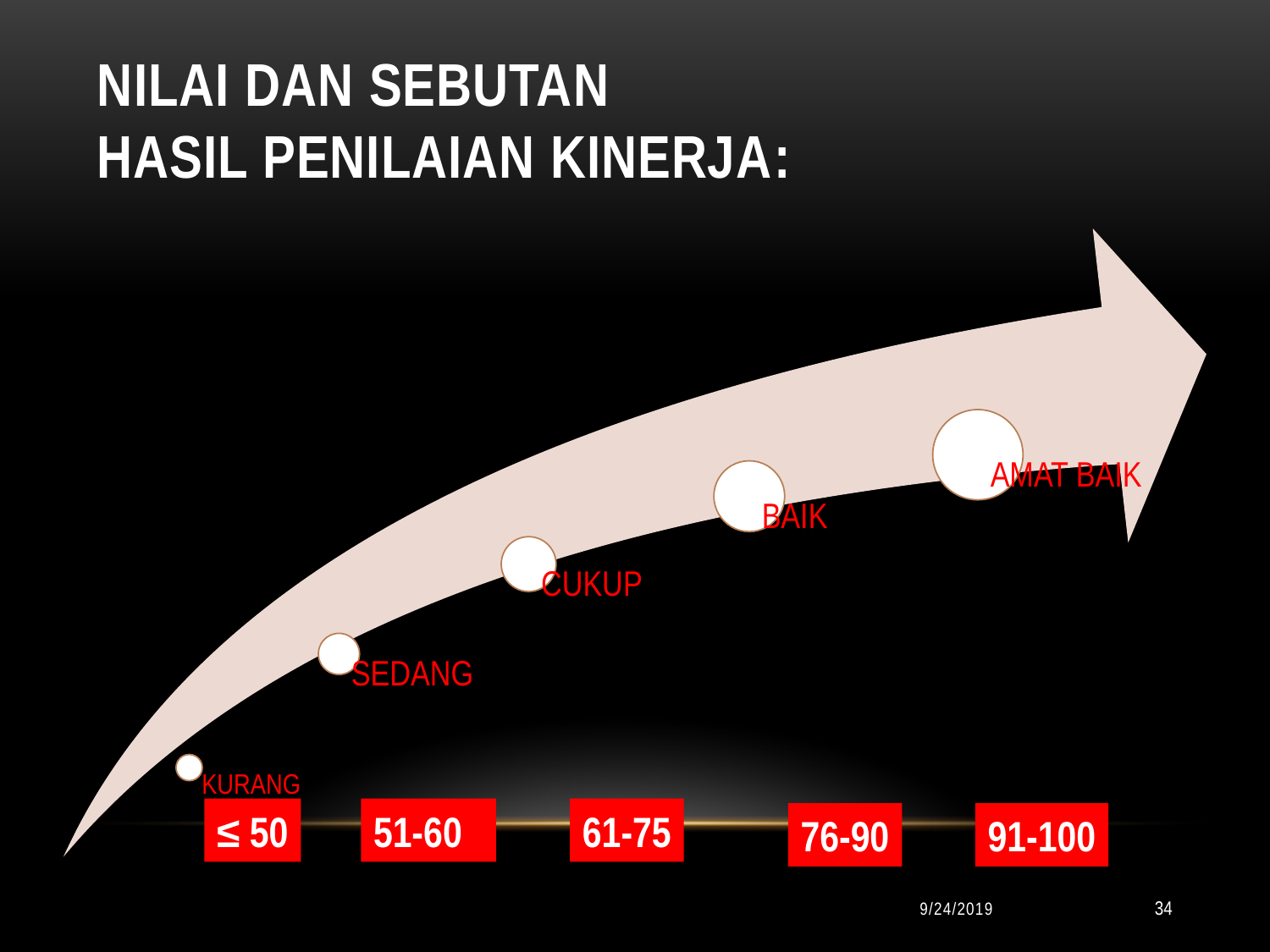

# Nilai dan Sebutan Hasil Penilaian Kinerja:
KURANG
SEDANG
CUKUP
BAIK
AMAT BAIK
≤ 50
51-60
61-75
76-90
91-100
9/24/2019
34